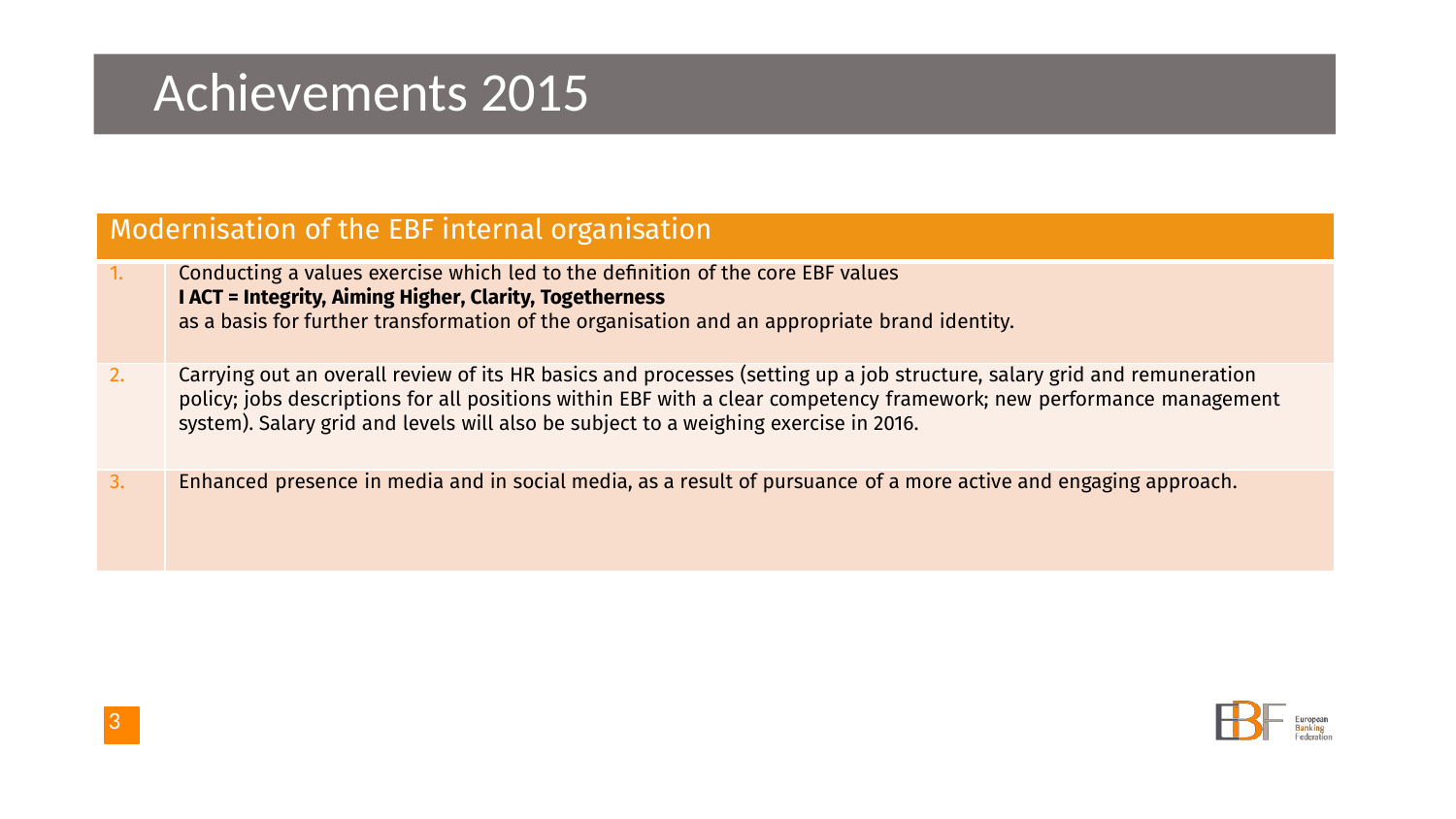

# Achievements 2015
| Modernisation of the EBF internal organisation |  |
| --- | --- |
| 1. | Conducting a values exercise which led to the definition of the core EBF values I ACT = Integrity, Aiming Higher, Clarity, Togetherness as a basis for further transformation of the organisation and an appropriate brand identity. |
| 2. | Carrying out an overall review of its HR basics and processes (setting up a job structure, salary grid and remuneration policy; jobs descriptions for all positions within EBF with a clear competency framework; new performance management system). Salary grid and levels will also be subject to a weighing exercise in 2016. |
| 3. | Enhanced presence in media and in social media, as a result of pursuance of a more active and engaging approach. |
I
3